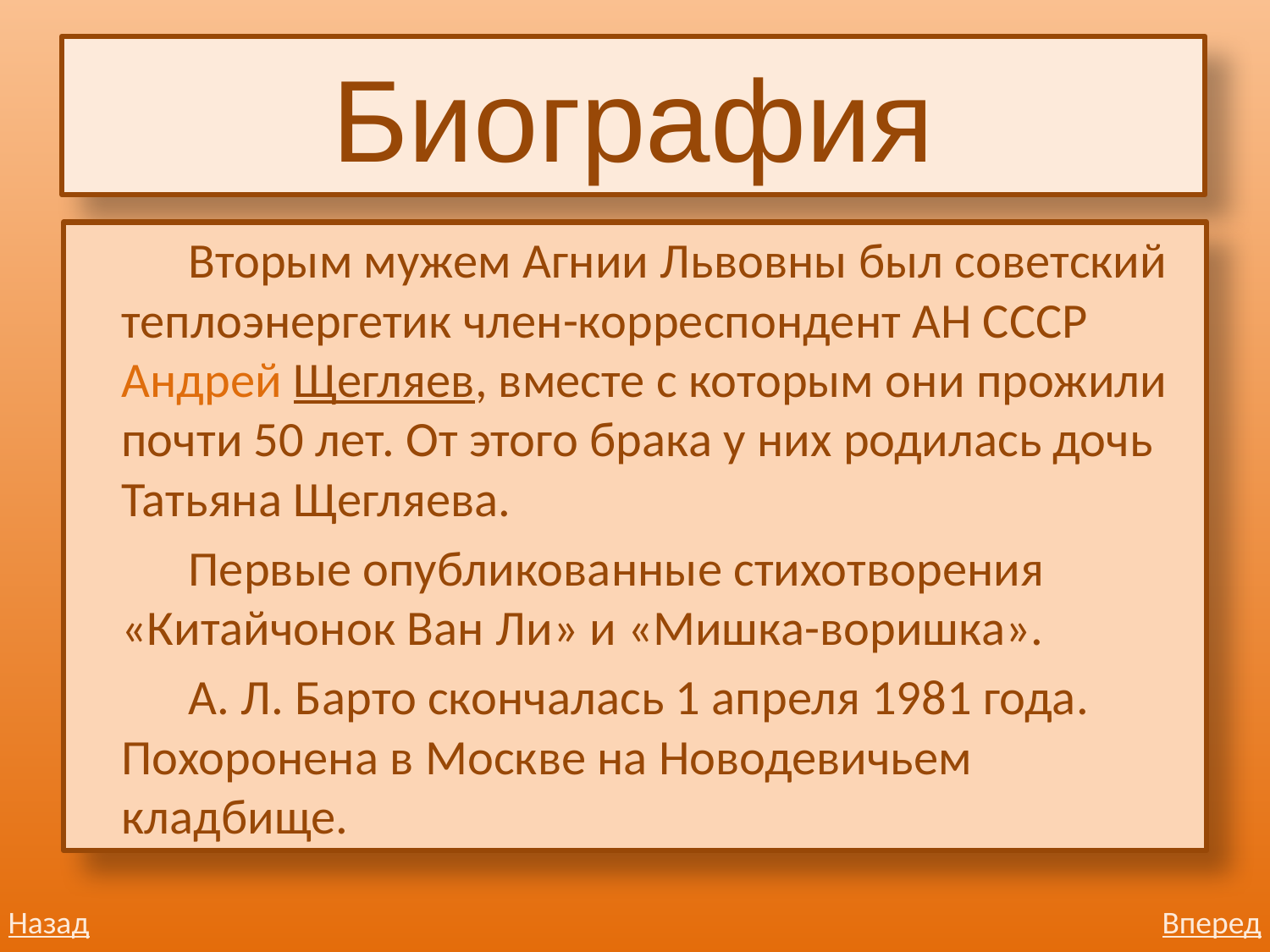

# Биография
          Вторым мужем Агнии Львовны был советский теплоэнергетик член-корреспондент АН СССР Андрей Щегляев, вместе с которым они прожили почти 50 лет. От этого брака у них родилась дочь Татьяна Щегляева.
          Первые опубликованные стихотворения «Китайчонок Ван Ли» и «Мишка-воришка».
          А. Л. Барто скончалась 1 апреля 1981 года. Похоронена в Москве на Новодевичьем кладбище.
Назад
Вперед